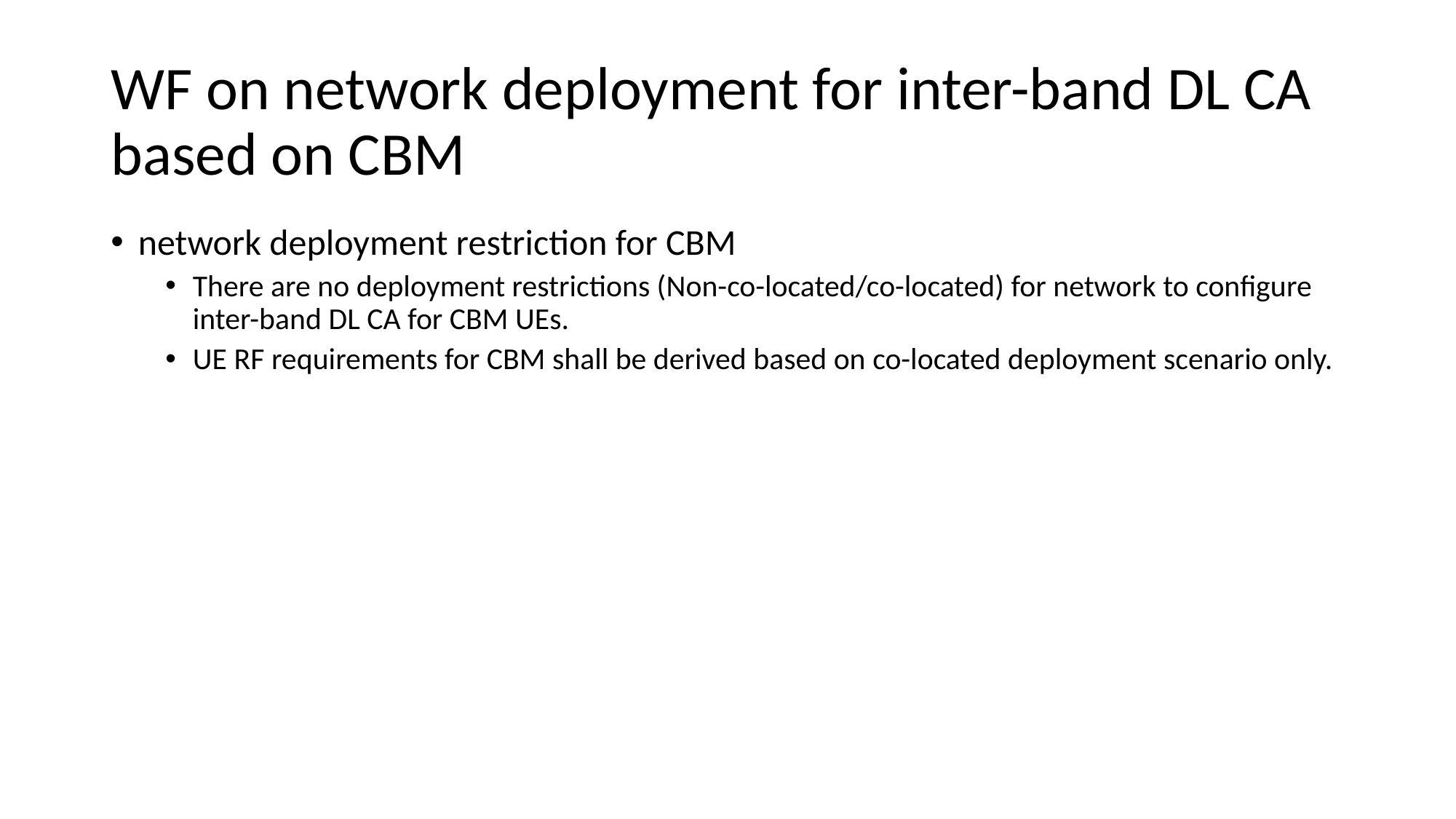

# WF on network deployment for inter-band DL CA based on CBM
network deployment restriction for CBM
There are no deployment restrictions (Non-co-located/co-located) for network to configure inter-band DL CA for CBM UEs.
UE RF requirements for CBM shall be derived based on co-located deployment scenario only.